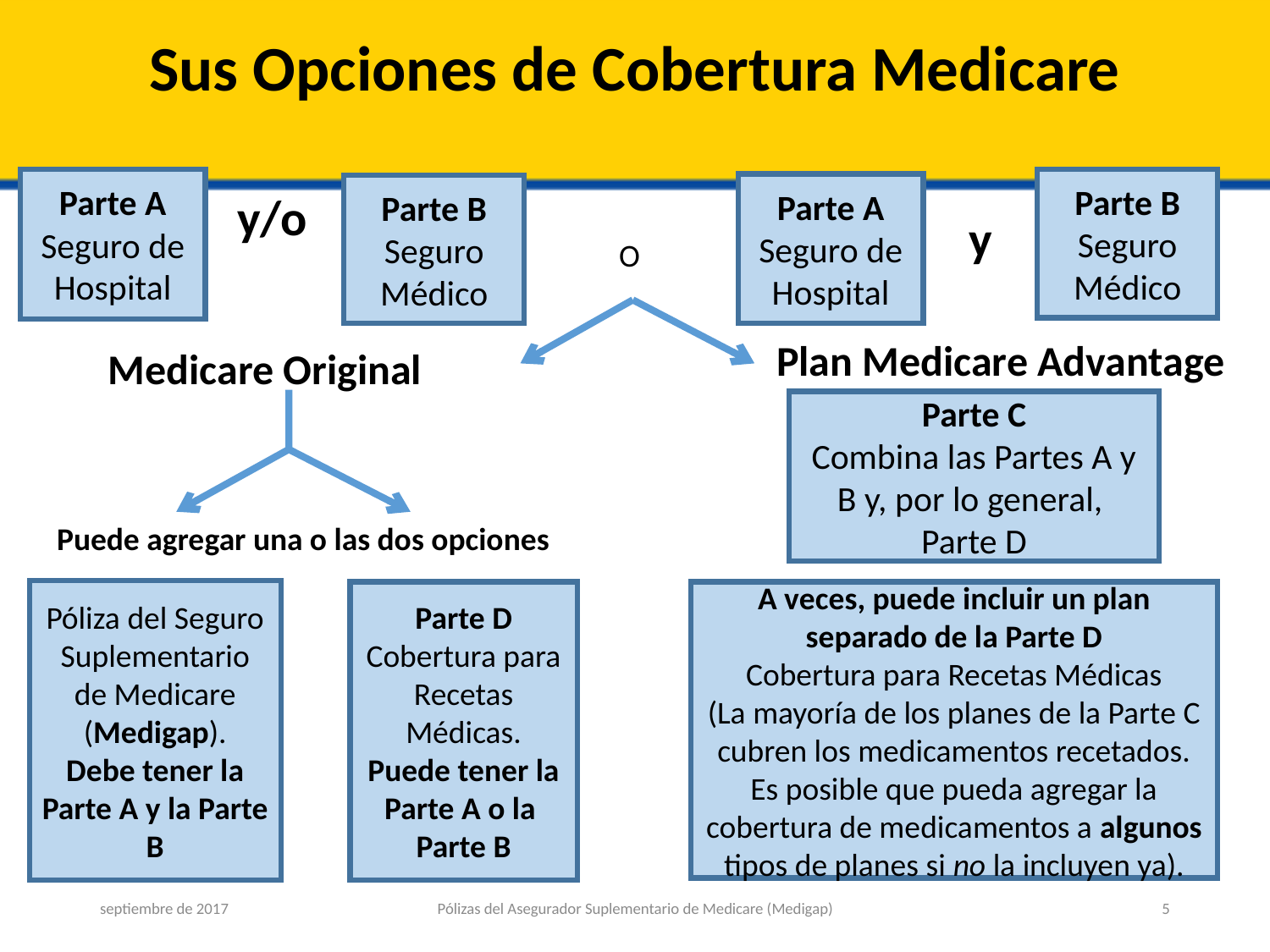

# Sus Opciones de Cobertura Medicare
Parte A
Seguro de Hospital
Parte B
Seguro Médico
y/o
Medicare Original
Puede agregar una o las dos opciones
Póliza del Seguro Suplementario de Medicare (Medigap).
Debe tener la Parte A y la Parte B
Parte D
Cobertura para Recetas Médicas.
Puede tener la Parte A o la
Parte B
Parte B
Seguro Médico
Parte A
Seguro de Hospital
y
 Plan Medicare Advantage
Parte C
Combina las Partes A y B y, por lo general,
Parte D
A veces, puede incluir un plan separado de la Parte D
Cobertura para Recetas Médicas
(La mayoría de los planes de la Parte C cubren los medicamentos recetados. Es posible que pueda agregar la cobertura de medicamentos a algunos tipos de planes si no la incluyen ya).
O
septiembre de 2017
Pólizas del Asegurador Suplementario de Medicare (Medigap)
5